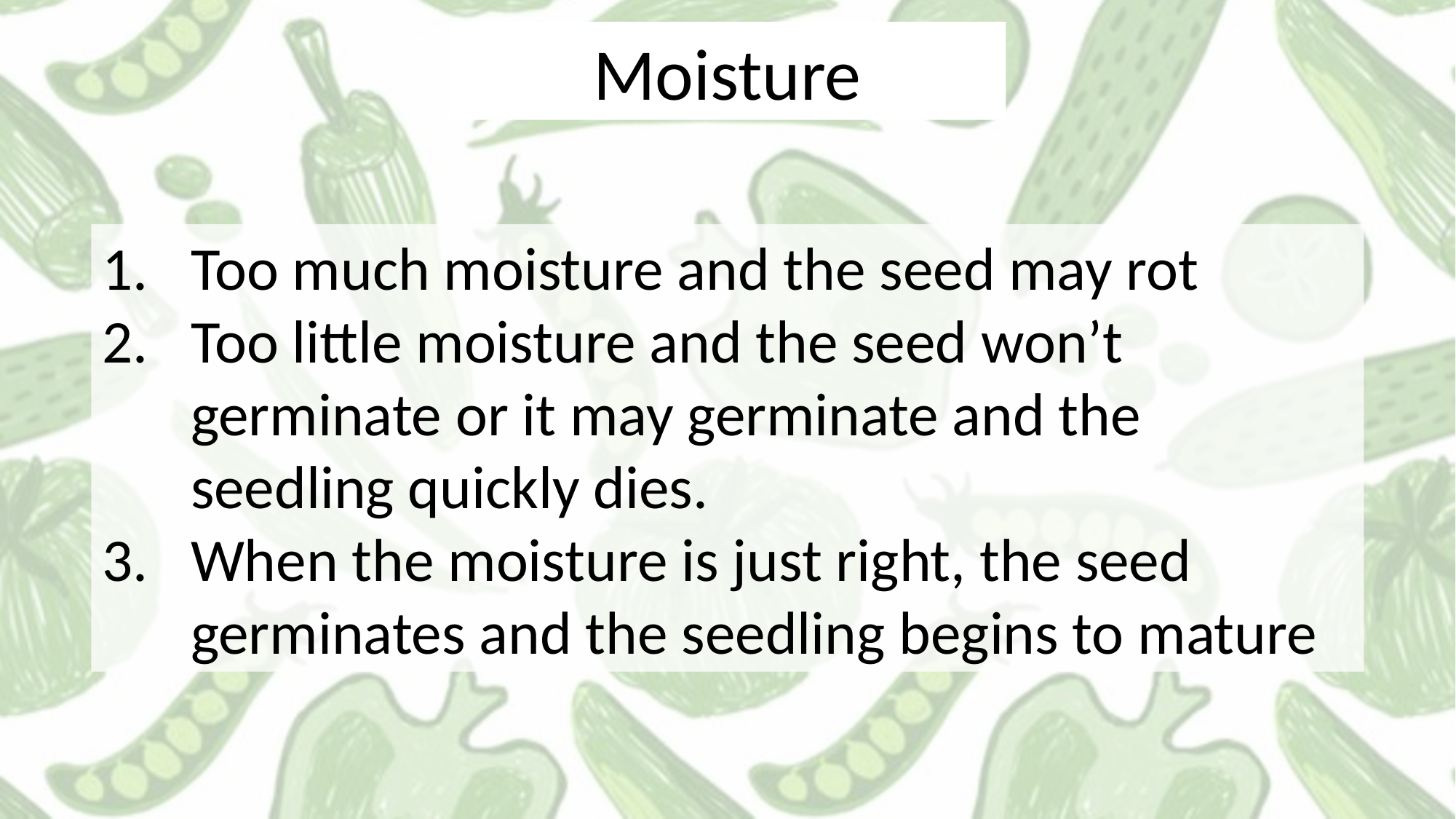

Moisture
Too much moisture and the seed may rot
Too little moisture and the seed won’t germinate or it may germinate and the seedling quickly dies.
When the moisture is just right, the seed germinates and the seedling begins to mature